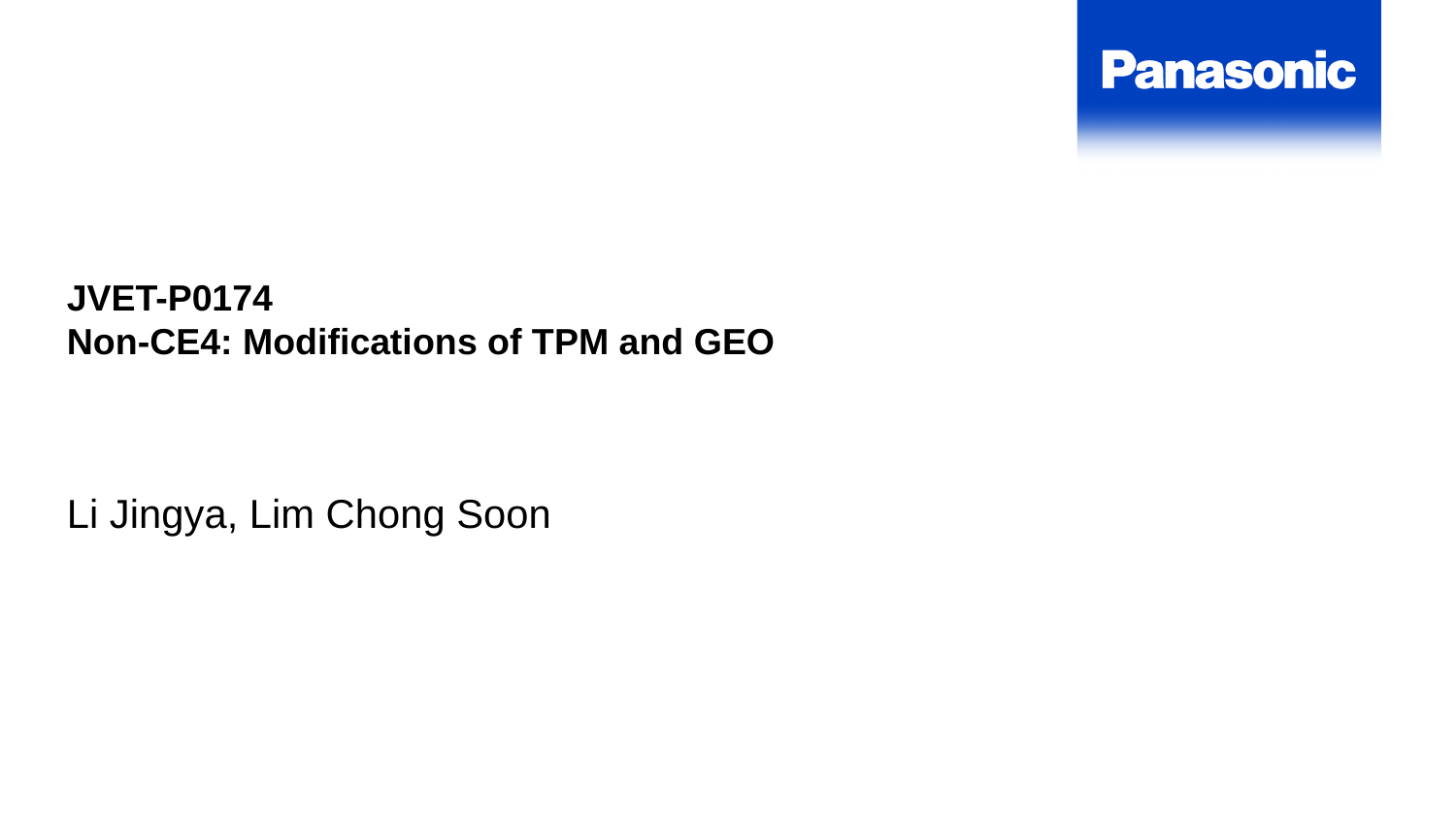

JVET-P0174
Non-CE4: Modifications of TPM and GEO
Li Jingya, Lim Chong Soon